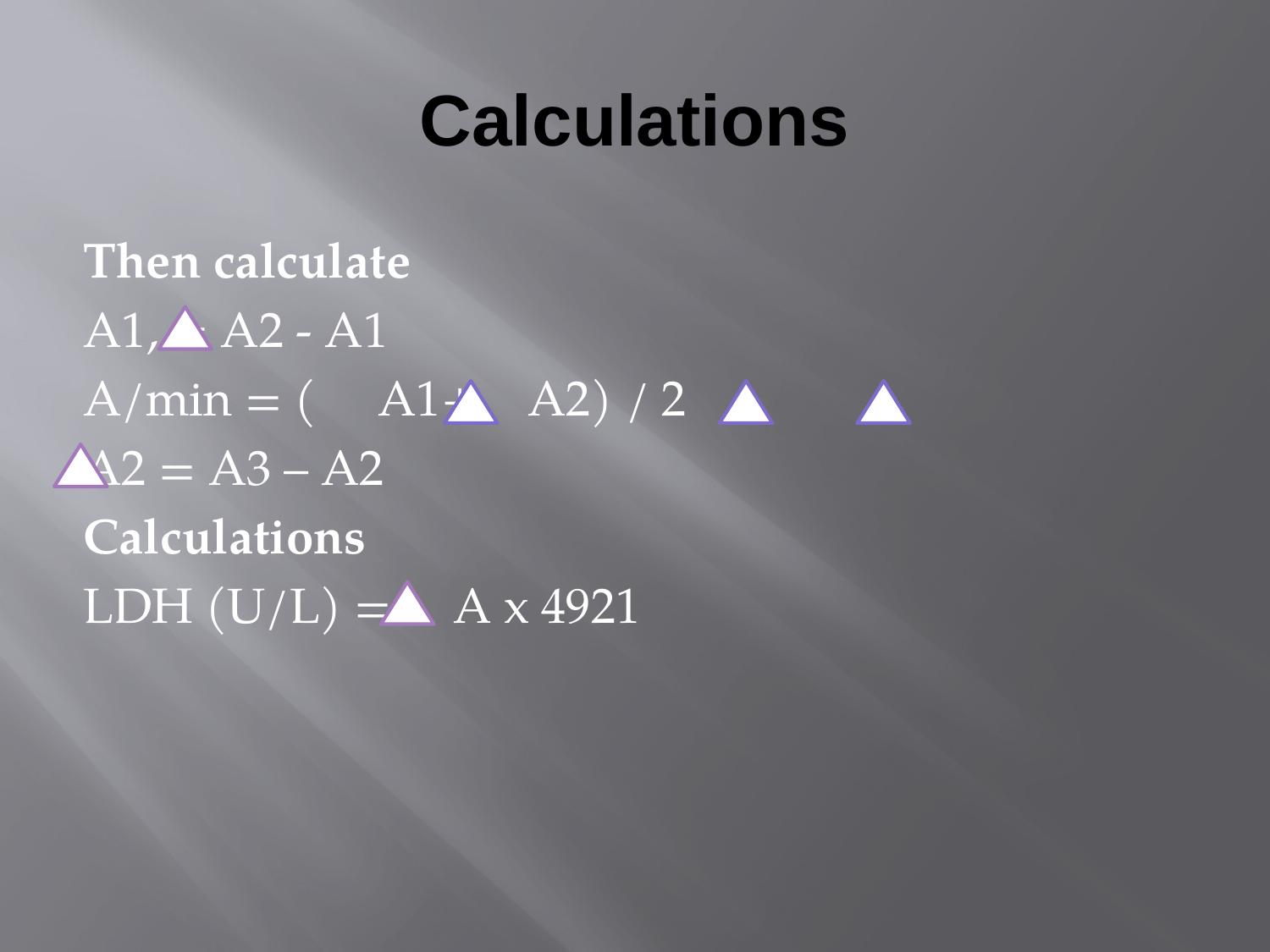

# Calculations
Then calculate
           A1, = A2 - A1
                                  A/min = (     A1+    A2) / 2
   A2 = A3 – A2
Calculations
LDH (U/L) =     A x 4921